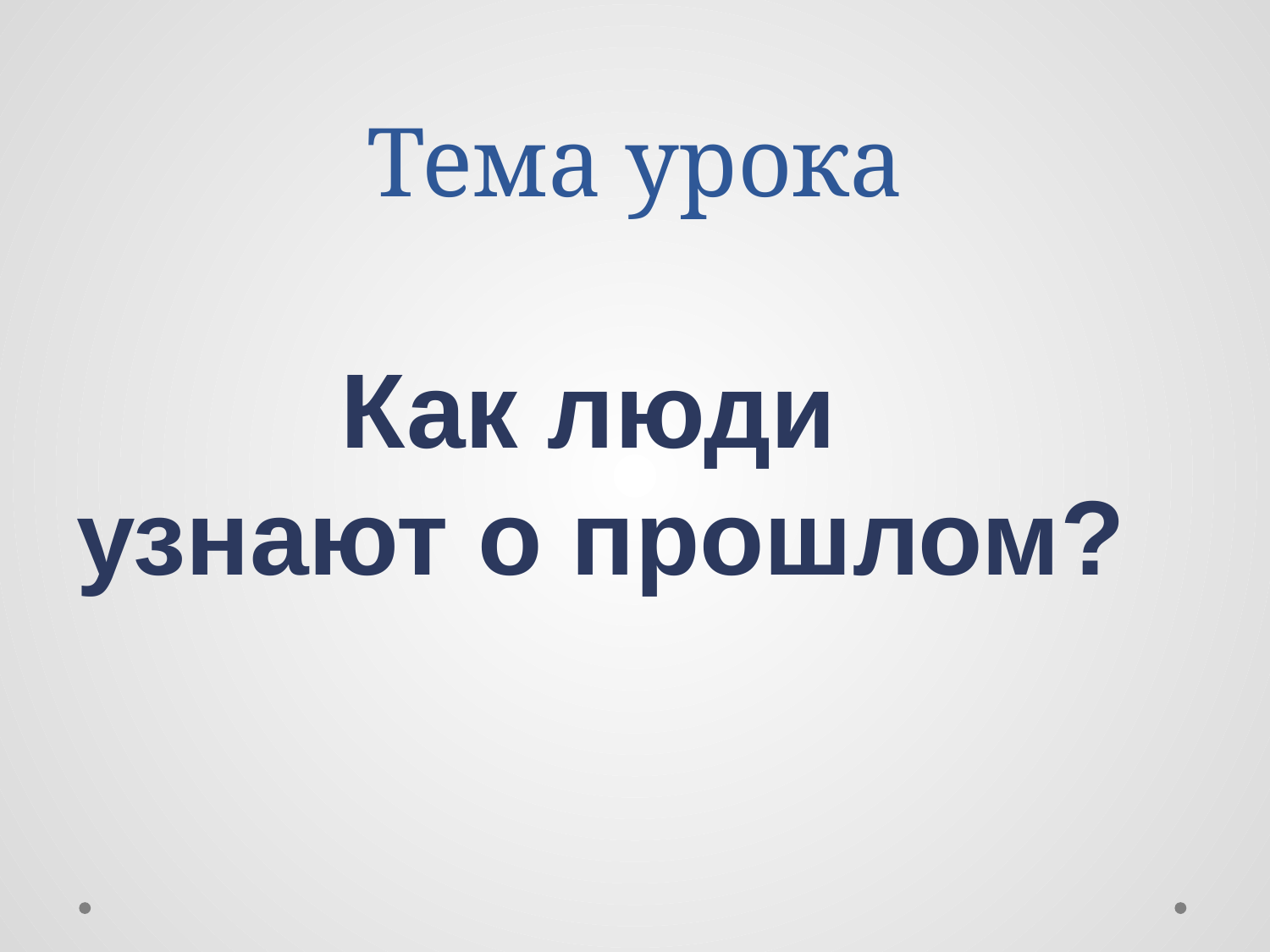

# Тема урока
         Как люди
узнают о прошлом?